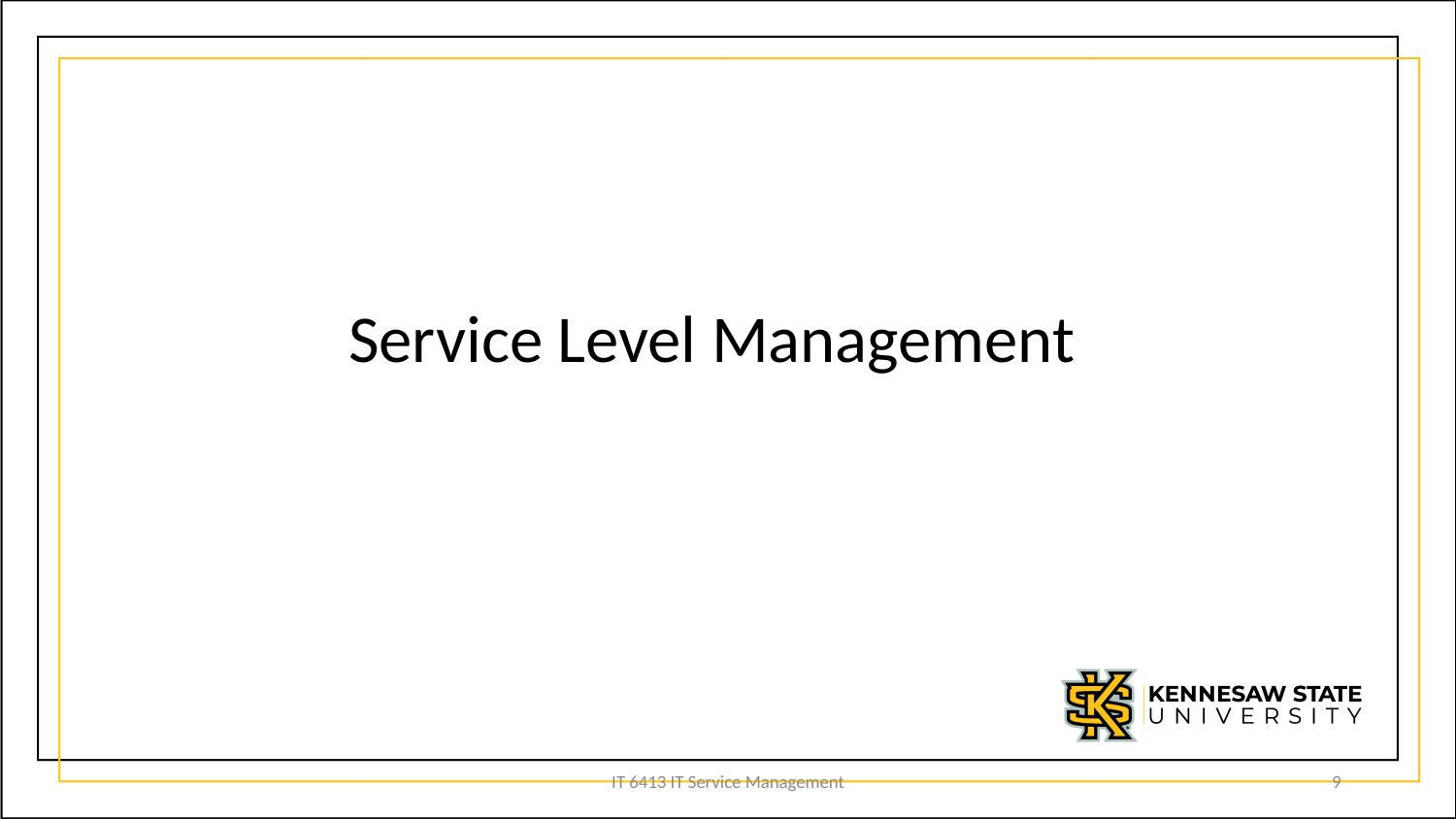

# Service Level Management
IT 6413 IT Service Management
9